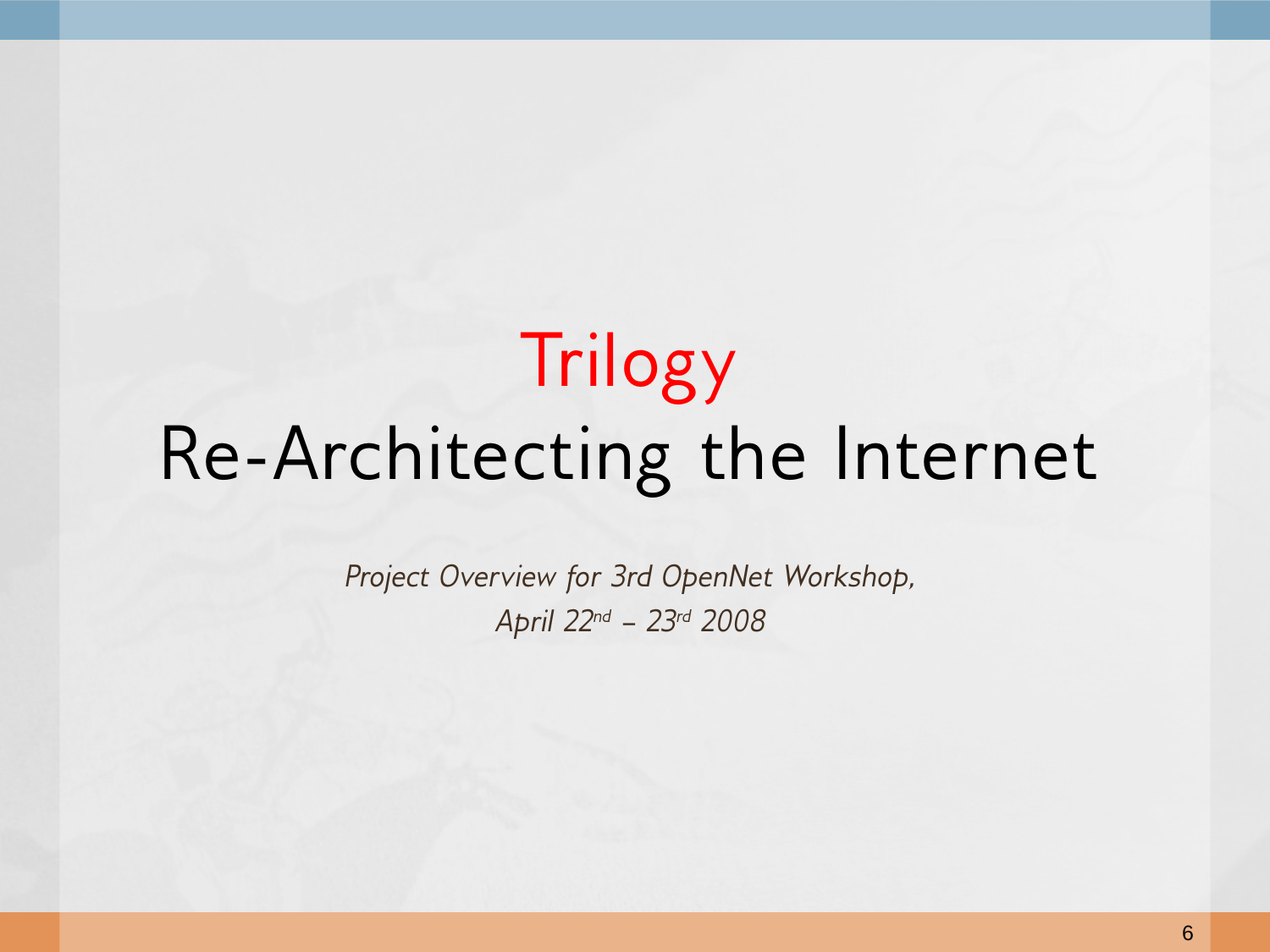

# Trilogy Re-Architecting the Internet

Project Overview for 3rd OpenNet Workshop,
April 22nd – 23rd 2008

6